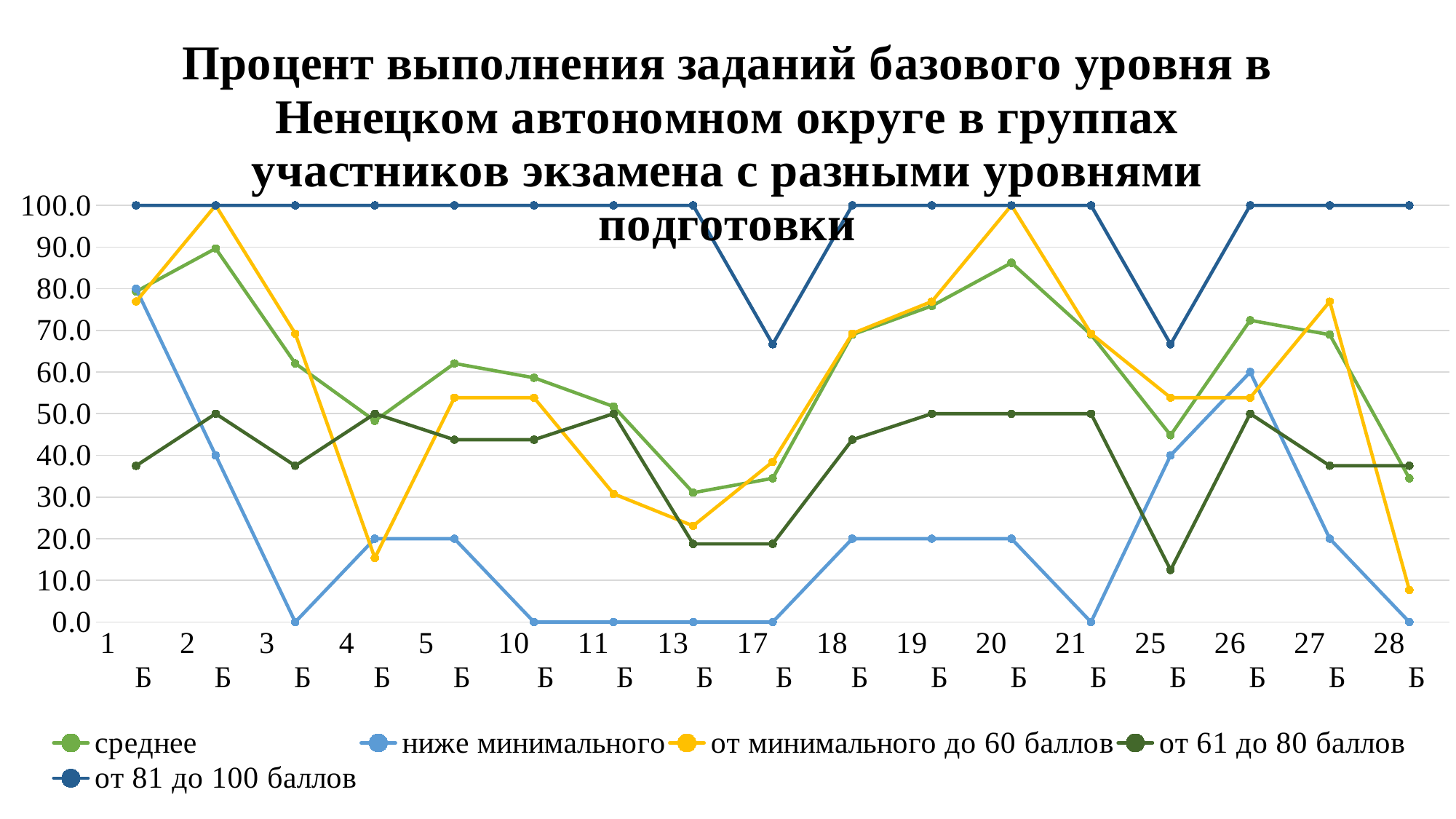

### Chart: Процент выполнения заданий базового уровня в Ненецком автономном округе в группах участников экзамена с разными уровнями подготовки

| Category | среднее | ниже минимального | от минимального до 60 баллов | от 61 до 80 баллов | от 81 до 100 баллов |
|---|---|---|---|---|---|
| 1          Б | 79.3103448275862 | 80.0 | 76.92307692307693 | 37.5 | 100.0 |
| 2          Б | 89.65517241379311 | 40.0 | 100.0 | 50.0 | 100.0 |
| 3          Б | 62.06896551724138 | 0.0 | 69.23076923076923 | 37.5 | 100.0 |
| 4          Б | 48.275862068965516 | 20.0 | 15.384615384615385 | 50.0 | 100.0 |
| 5          Б | 62.06896551724138 | 20.0 | 53.84615384615385 | 43.75 | 100.0 |
| 10         Б | 58.620689655172406 | 0.0 | 53.84615384615385 | 43.75 | 100.0 |
| 11         Б | 51.724137931034484 | 0.0 | 30.76923076923077 | 50.0 | 100.0 |
| 13         Б | 31.03448275862069 | 0.0 | 23.076923076923077 | 18.75 | 100.0 |
| 17         Б | 34.48275862068966 | 0.0 | 38.46153846153847 | 18.75 | 66.66666666666666 |
| 18        Б | 68.96551724137932 | 20.0 | 69.23076923076923 | 43.75 | 100.0 |
| 19        Б | 75.86206896551724 | 20.0 | 76.92307692307693 | 50.0 | 100.0 |
| 20        Б | 86.20689655172413 | 20.0 | 100.0 | 50.0 | 100.0 |
| 21        Б | 68.96551724137932 | 0.0 | 69.23076923076923 | 50.0 | 100.0 |
| 25        Б | 44.827586206896555 | 40.0 | 53.84615384615385 | 12.5 | 66.66666666666666 |
| 26        Б | 72.41379310344827 | 60.0 | 53.84615384615385 | 50.0 | 100.0 |
| 27        Б | 68.96551724137932 | 20.0 | 76.92307692307693 | 37.5 | 100.0 |
| 28        Б | 34.48275862068966 | 0.0 | 7.6923076923076925 | 37.5 | 100.0 |